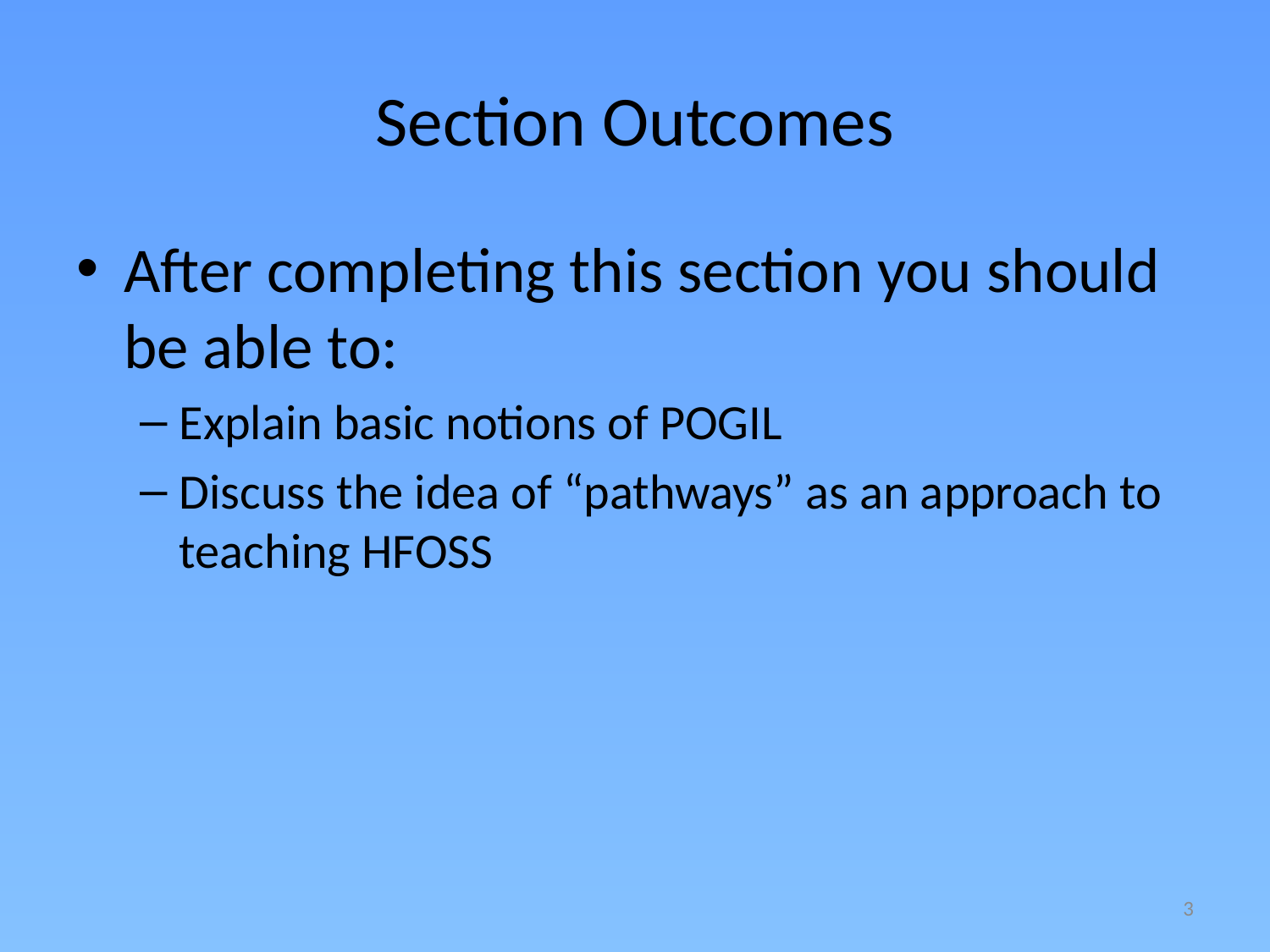

# Section Outcomes
After completing this section you should be able to:
Explain basic notions of POGIL
Discuss the idea of “pathways” as an approach to teaching HFOSS
3